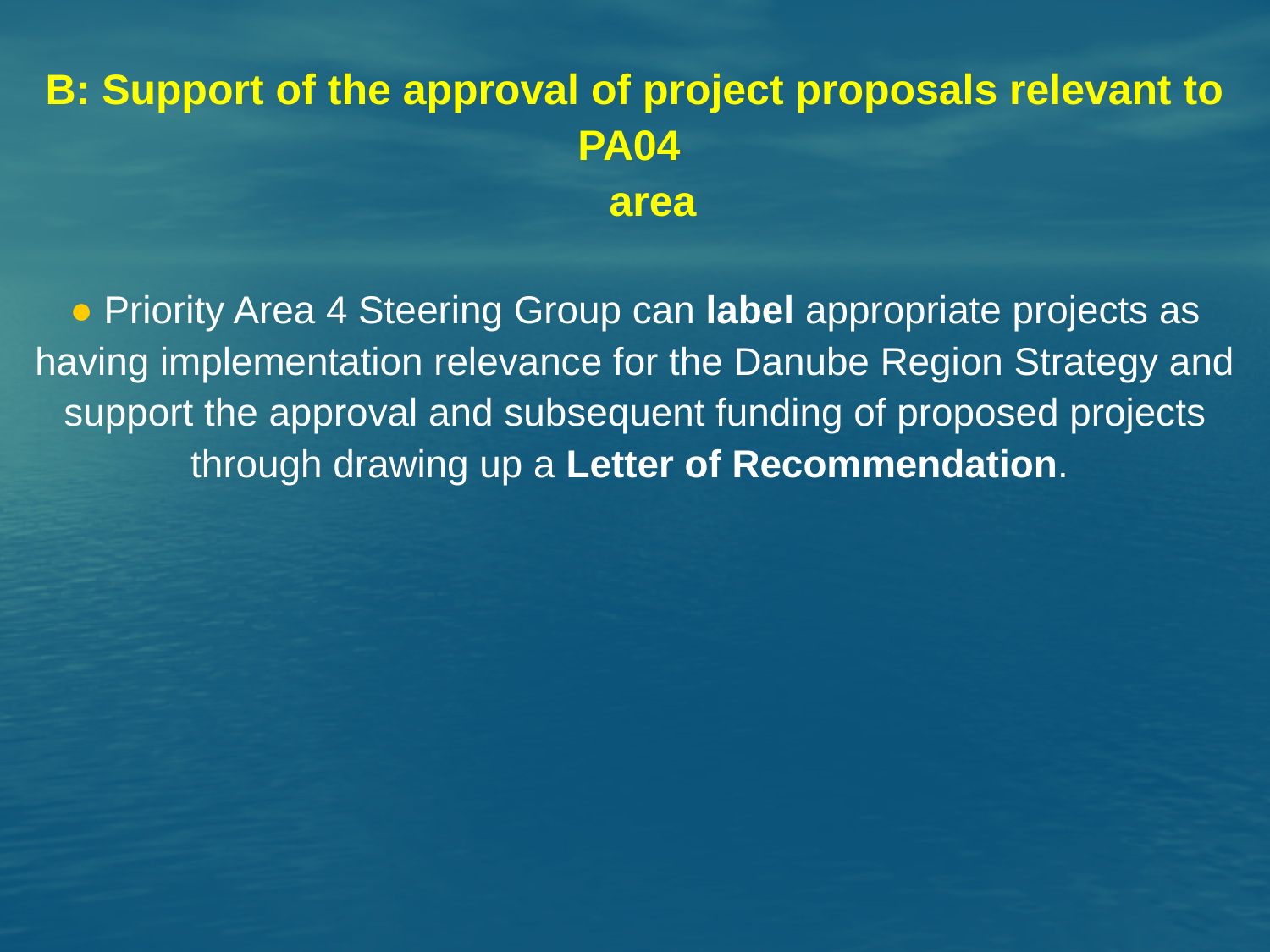

B: Support of the approval of project proposals relevant to PA04
    area

● Priority Area 4 Steering Group can label appropriate projects as having implementation relevance for the Danube Region Strategy and support the approval and subsequent funding of proposed projects through drawing up a Letter of Recommendation.